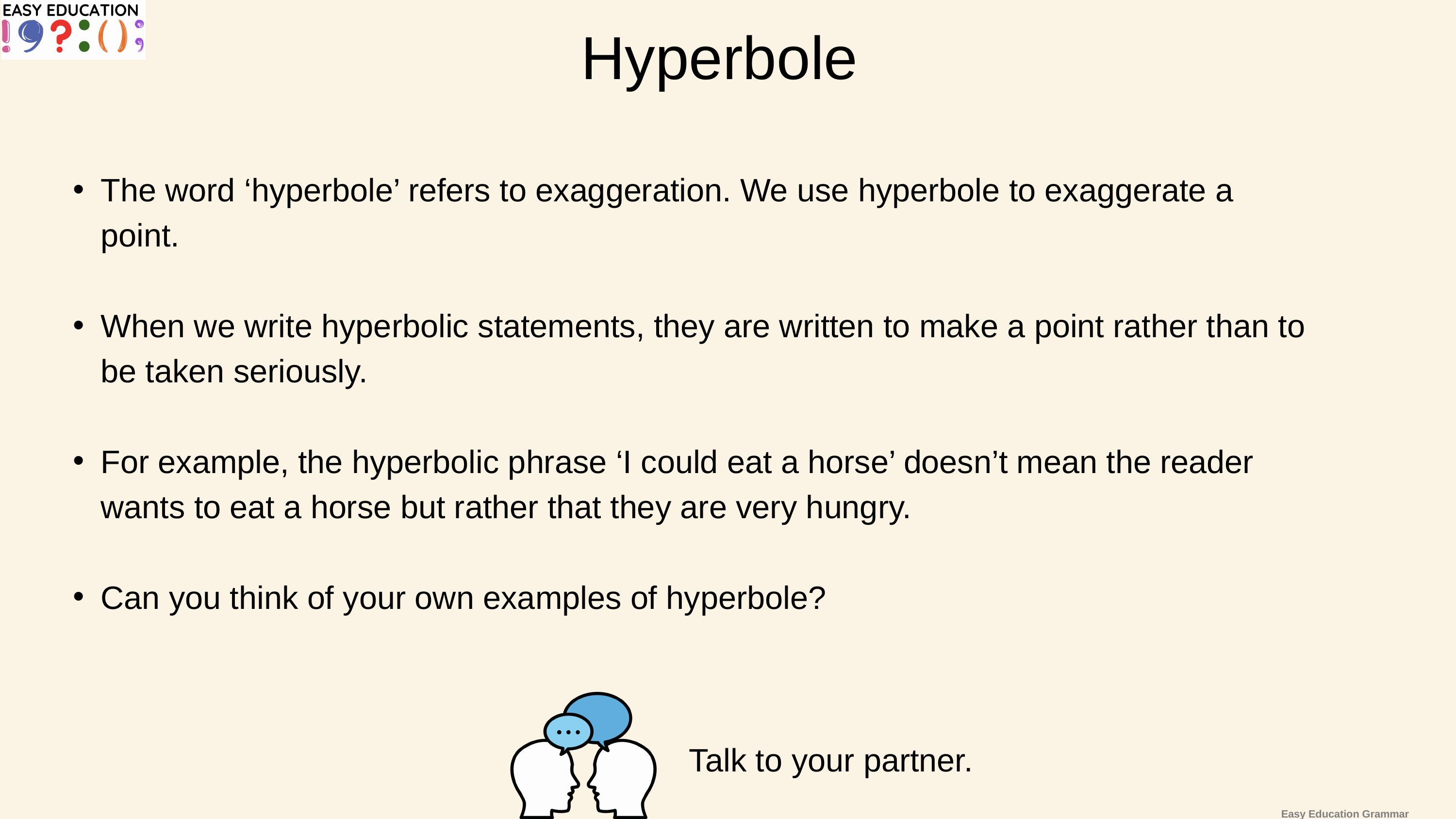

Hyperbole
The word ‘hyperbole’ refers to exaggeration. We use hyperbole to exaggerate a point.

When we write hyperbolic statements, they are written to make a point rather than to be taken seriously.

For example, the hyperbolic phrase ‘I could eat a horse’ doesn’t mean the reader wants to eat a horse but rather that they are very hungry.

Can you think of your own examples of hyperbole?

Talk to your partner.